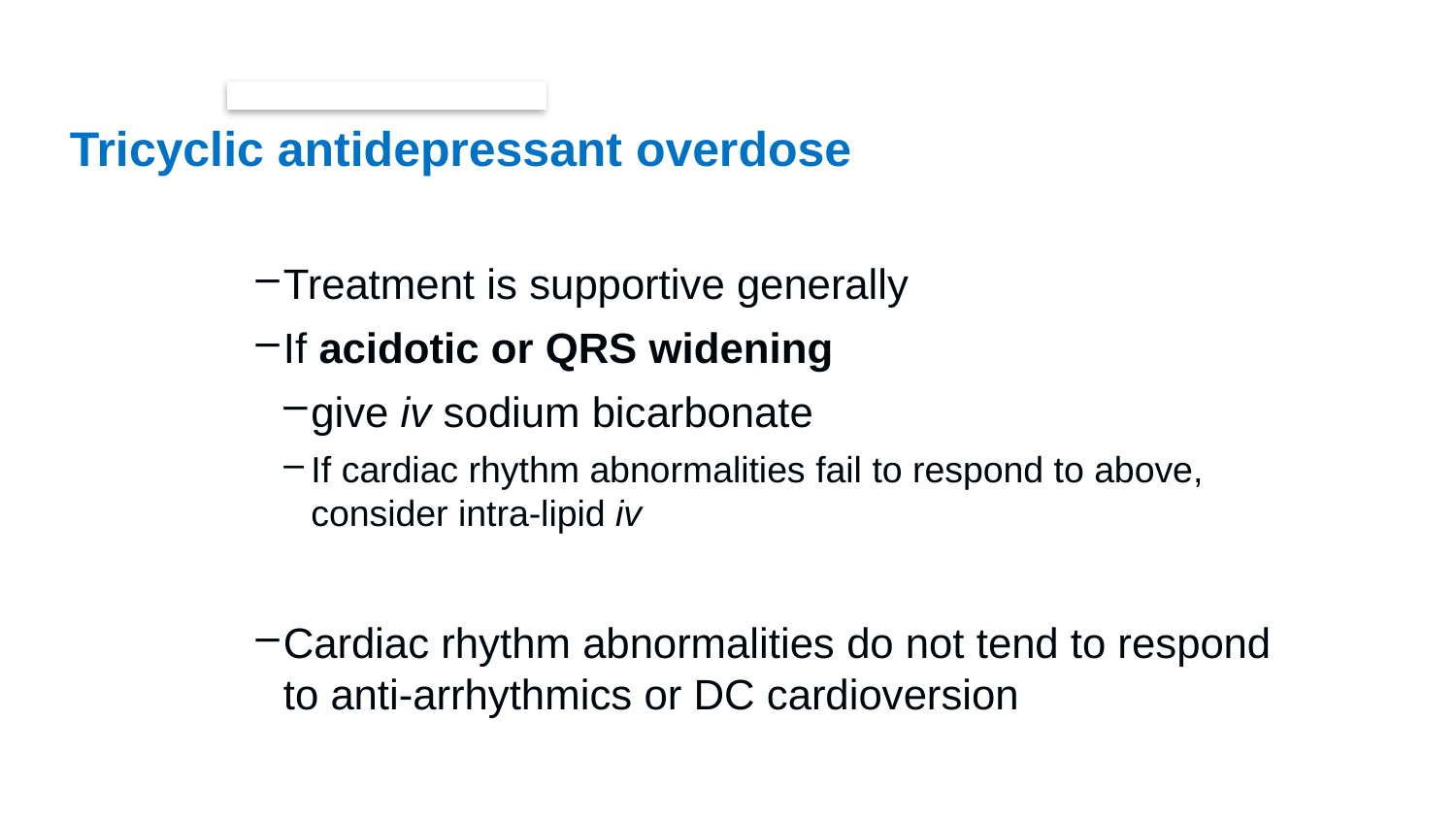

# Tricyclic antidepressant overdose
Treatment is supportive generally
If acidotic or QRS widening
give iv sodium bicarbonate
If cardiac rhythm abnormalities fail to respond to above, consider intra-lipid iv

Cardiac rhythm abnormalities do not tend to respond to anti-arrhythmics or DC cardioversion